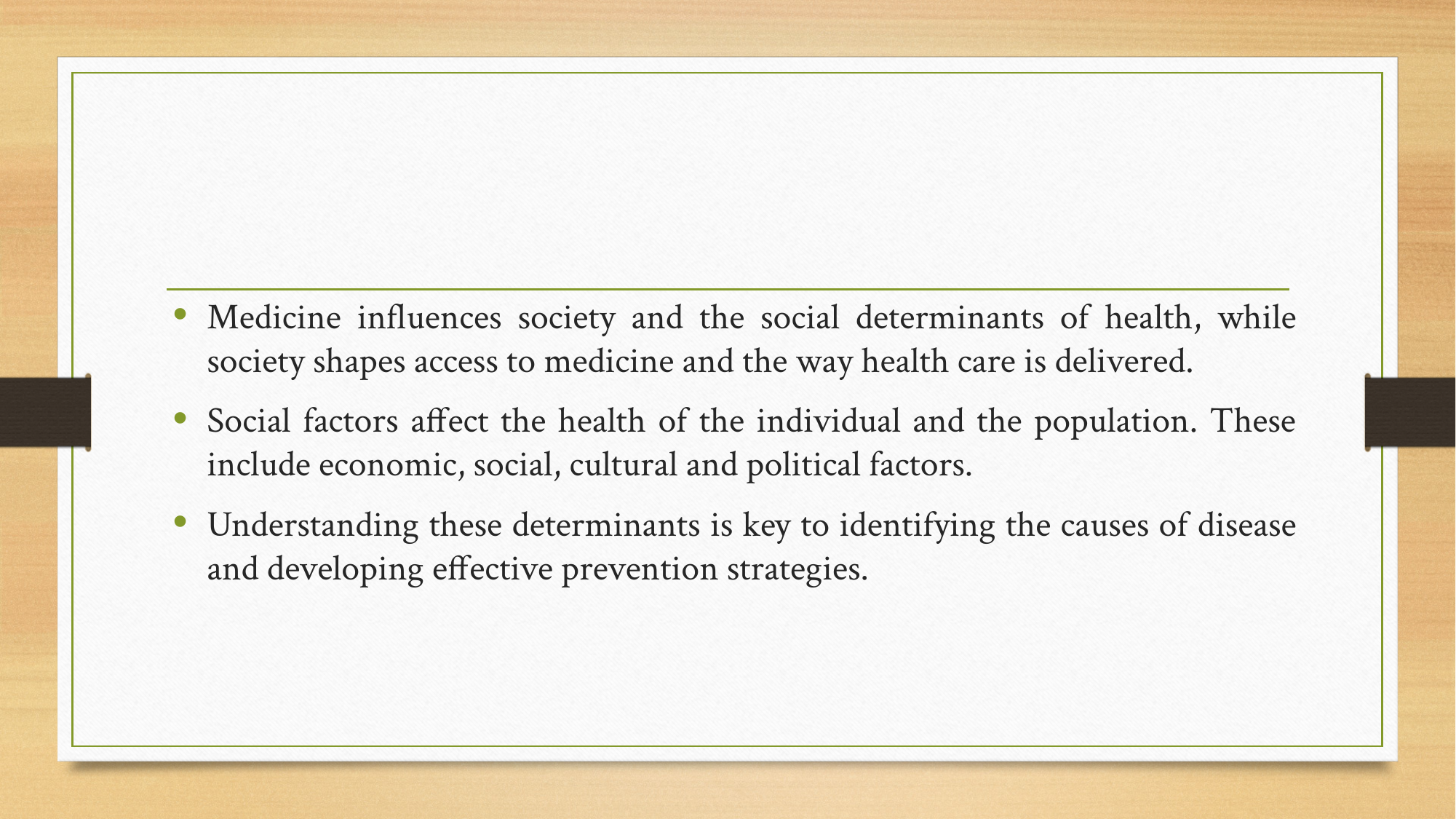

Medicine influences society and the social determinants of health, while society shapes access to medicine and the way health care is delivered.
Social factors affect the health of the individual and the population. These include economic, social, cultural and political factors.
Understanding these determinants is key to identifying the causes of disease and developing effective prevention strategies.